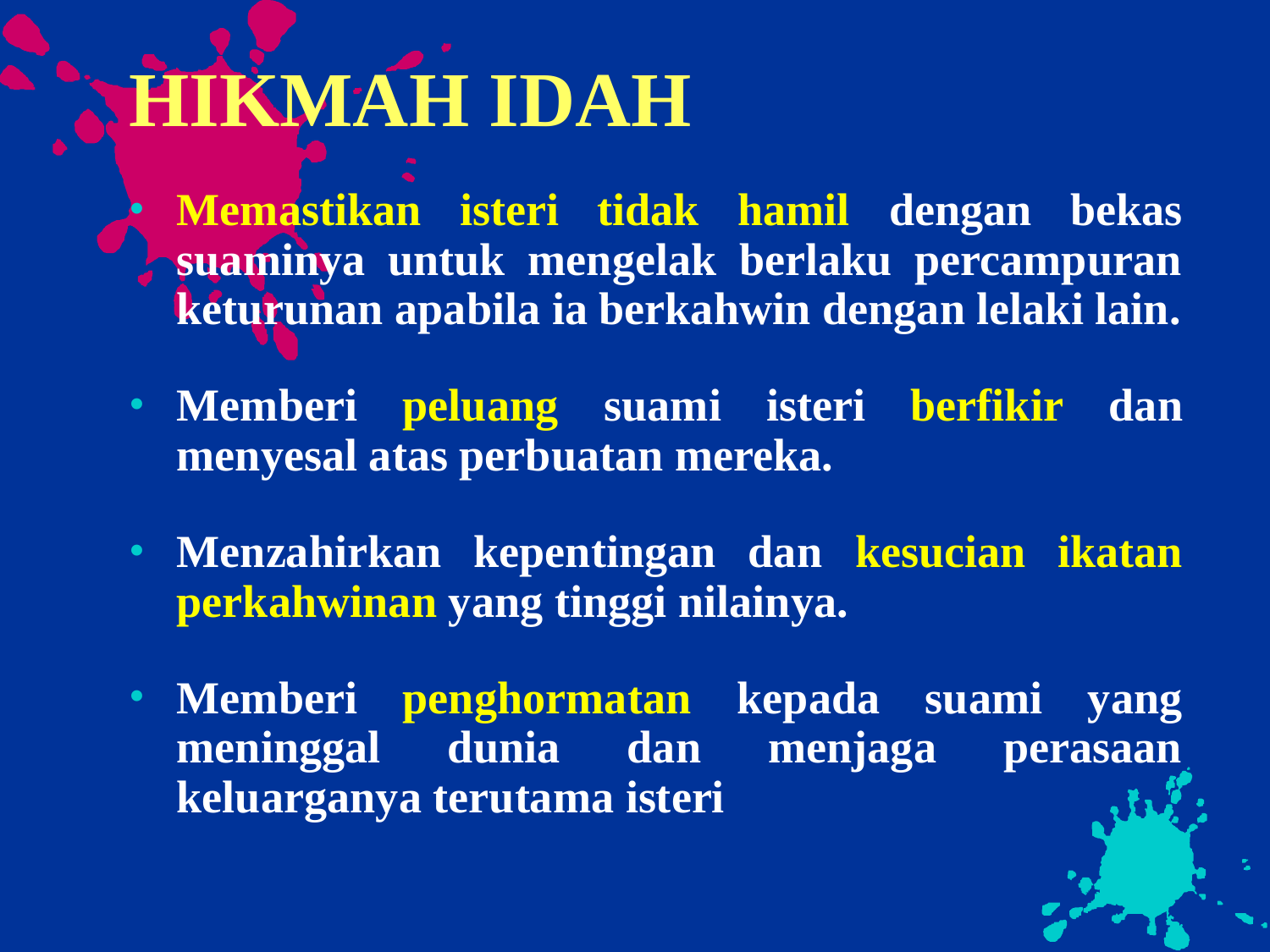

# HIKMAH IDAH
Memastikan isteri tidak hamil dengan bekas suaminya untuk mengelak berlaku percampuran keturunan apabila ia berkahwin dengan lelaki lain.

Memberi peluang suami isteri berfikir dan menyesal atas perbuatan mereka.

Menzahirkan kepentingan dan kesucian ikatan perkahwinan yang tinggi nilainya.

Memberi penghormatan kepada suami yang meninggal dunia dan menjaga perasaan keluarganya terutama isteri